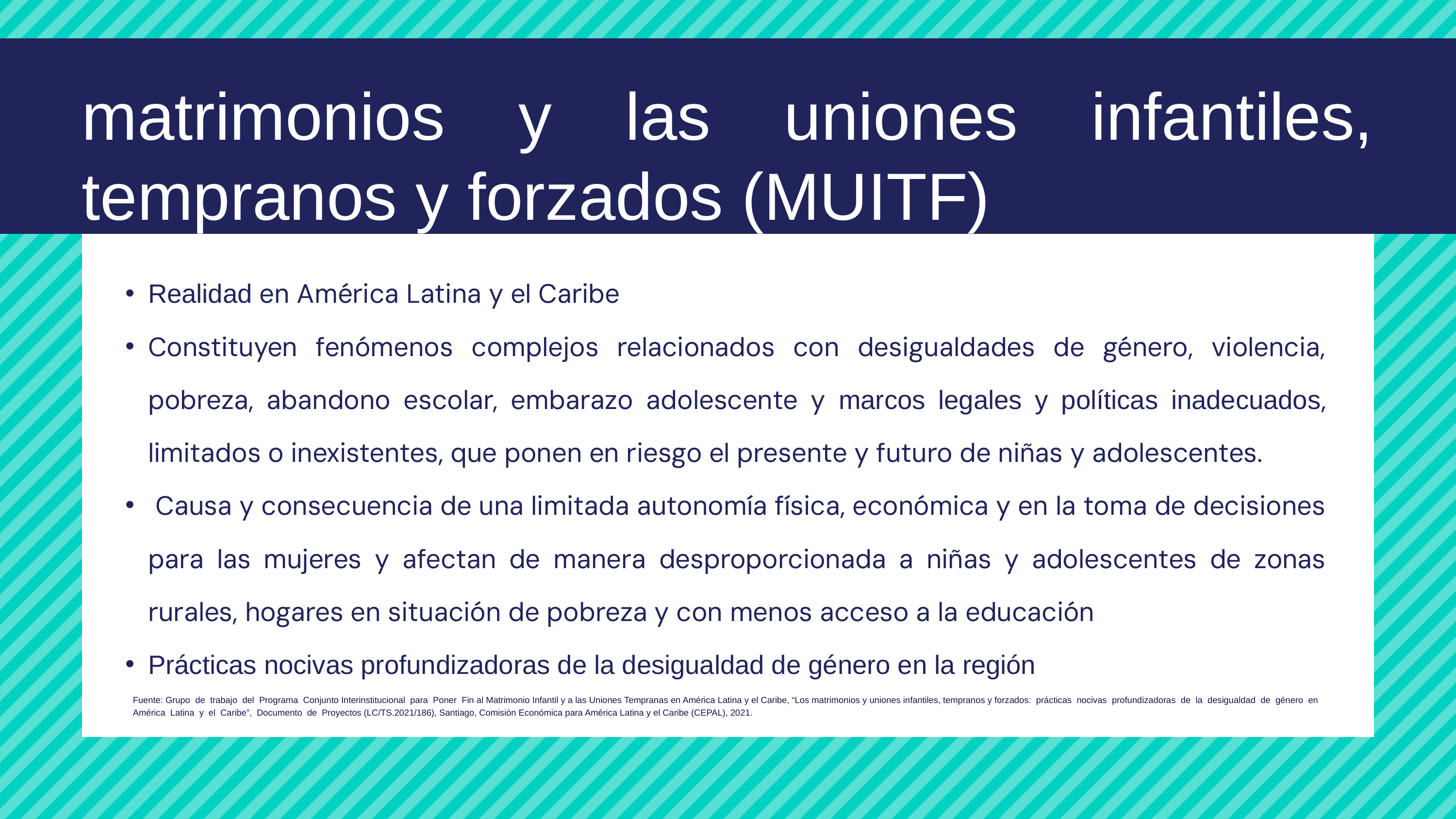

matrimonios y las uniones infantiles, tempranos y forzados (MUITF)

Realidad en América Latina y el Caribe
Constituyen fenómenos complejos relacionados con desigualdades de género, violencia, pobreza, abandono escolar, embarazo adolescente y marcos legales y políticas inadecuados, limitados o inexistentes, que ponen en riesgo el presente y futuro de niñas y adolescentes.
 Causa y consecuencia de una limitada autonomía física, económica y en la toma de decisiones para las mujeres y afectan de manera desproporcionada a niñas y adolescentes de zonas rurales, hogares en situación de pobreza y con menos acceso a la educación
Prácticas nocivas profundizadoras de la desigualdad de género en la región
Fuente: Grupo  de  trabajo  del  Programa  Conjunto Interinstitucional  para  Poner  Fin al Matrimonio Infantil y a las Uniones Tempranas en América Latina y el Caribe, “Los matrimonios y uniones infantiles, tempranos y forzados:  prácticas  nocivas  profundizadoras  de  la  desigualdad  de  género  en   América  Latina  y  el  Caribe”,  Documento  de  Proyectos (LC/TS.2021/186), Santiago, Comisión Económica para América Latina y el Caribe (CEPAL), 2021.